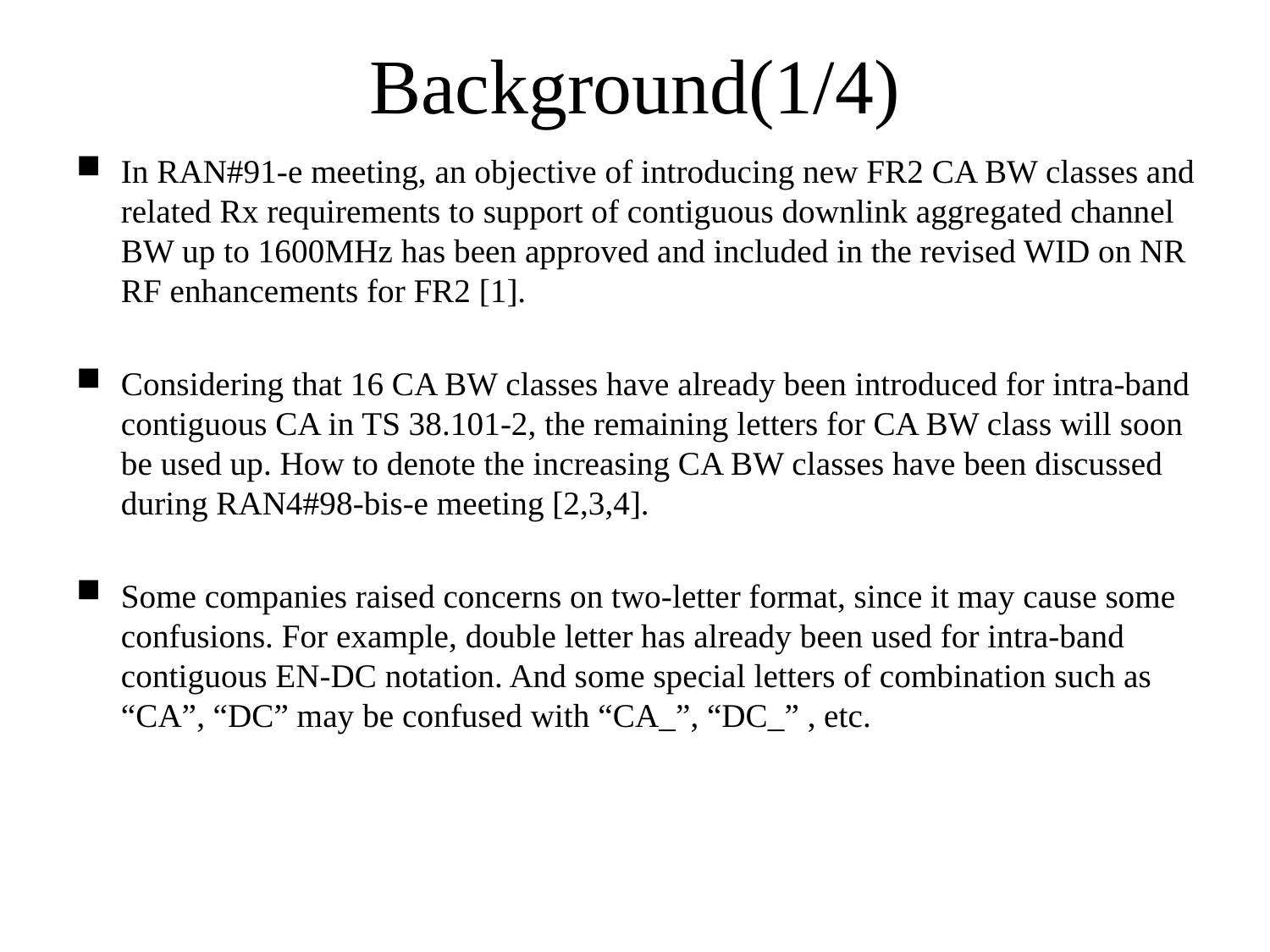

# Background(1/4)
In RAN#91-e meeting, an objective of introducing new FR2 CA BW classes and related Rx requirements to support of contiguous downlink aggregated channel BW up to 1600MHz has been approved and included in the revised WID on NR RF enhancements for FR2 [1].

Considering that 16 CA BW classes have already been introduced for intra-band contiguous CA in TS 38.101-2, the remaining letters for CA BW class will soon be used up. How to denote the increasing CA BW classes have been discussed during RAN4#98-bis-e meeting [2,3,4].

Some companies raised concerns on two-letter format, since it may cause some confusions. For example, double letter has already been used for intra-band contiguous EN-DC notation. And some special letters of combination such as “CA”, “DC” may be confused with “CA_”, “DC_” , etc.